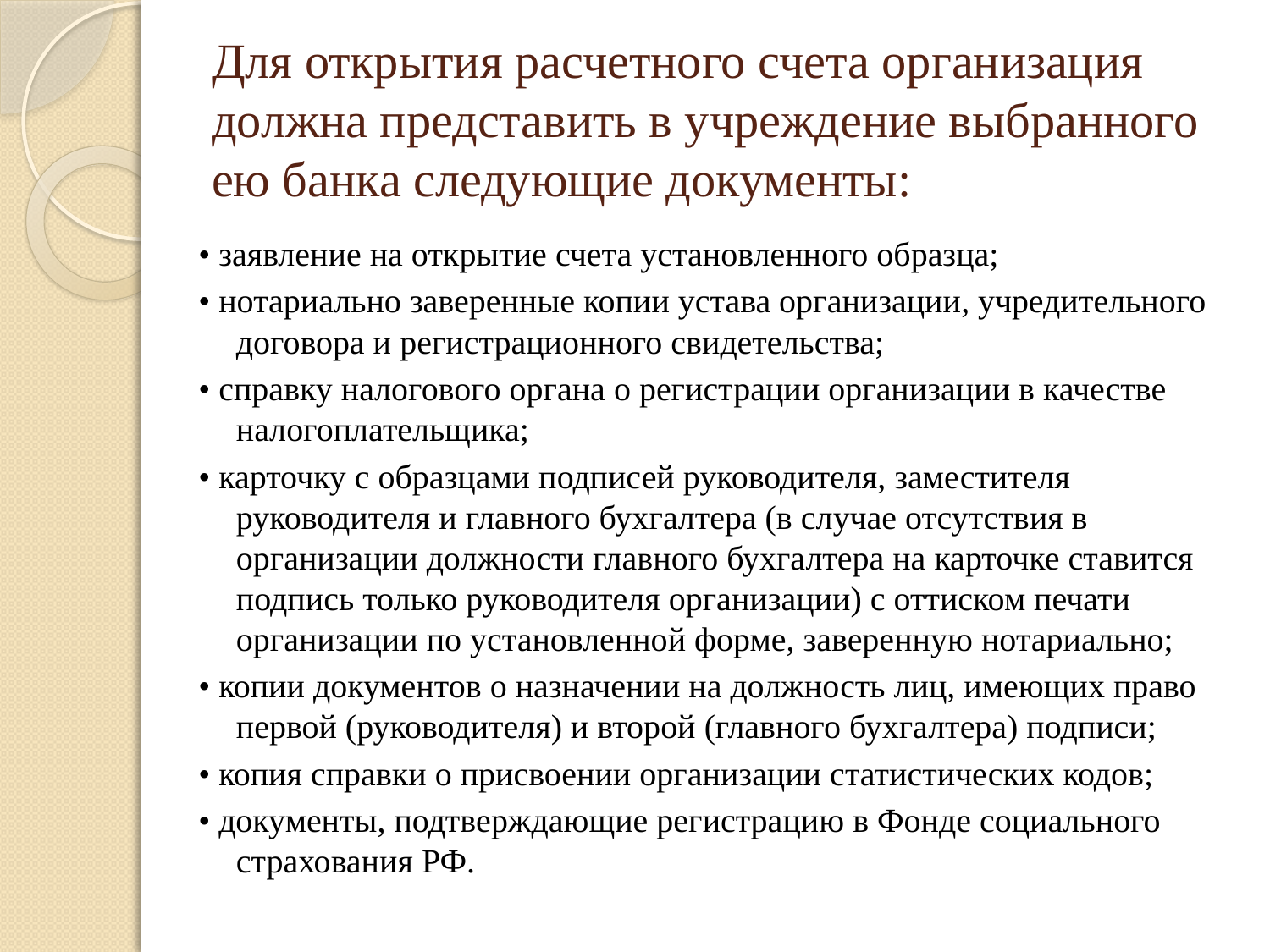

# Для открытия расчетного счета организация должна представить в учреждение выбранного ею банка следующие документы:
• заявление на открытие счета установленного образца;
• нотариально заверенные копии устава организации, учредительного договора и регистрационного свидетельства;
• справку налогового органа о регистрации организации в качестве налогоплательщика;
• карточку с образцами подписей руководителя, заместителя руководителя и главного бухгалтера (в случае отсутствия в организации должности главного бухгалтера на карточке ставится подпись только руководителя организации) с оттиском печати организации по установленной форме, заверенную нотариально;
• копии документов о назначении на должность лиц, имеющих право первой (руководителя) и второй (главного бухгалтера) подписи;
• копия справки о присвоении организации статистических кодов;
• документы, подтверждающие регистрацию в Фонде социального страхования РФ.